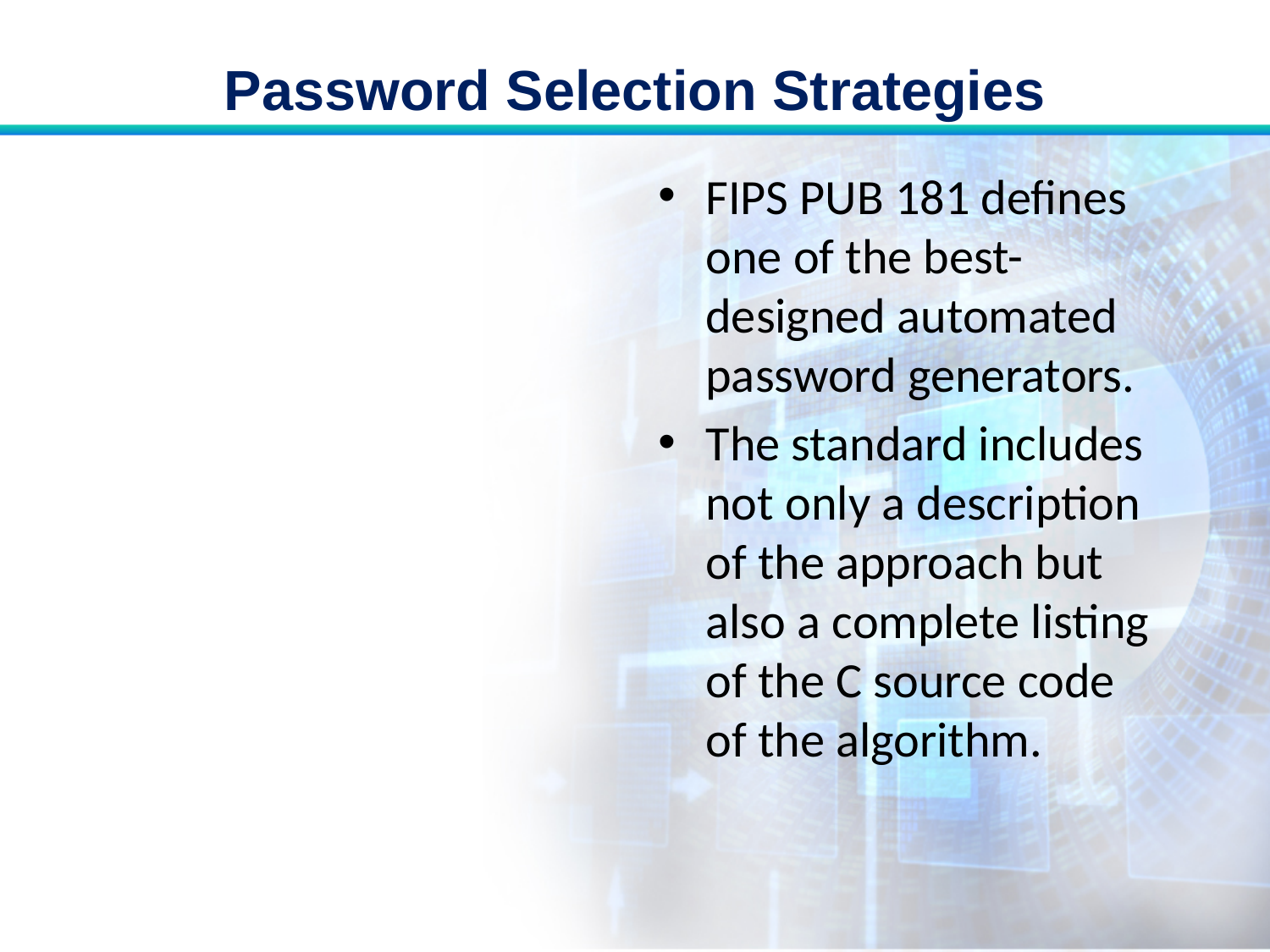

# Password Selection Strategies
FIPS PUB 181 defines one of the best-designed automated password generators.
The standard includes not only a description of the approach but also a complete listing of the C source code of the algorithm.